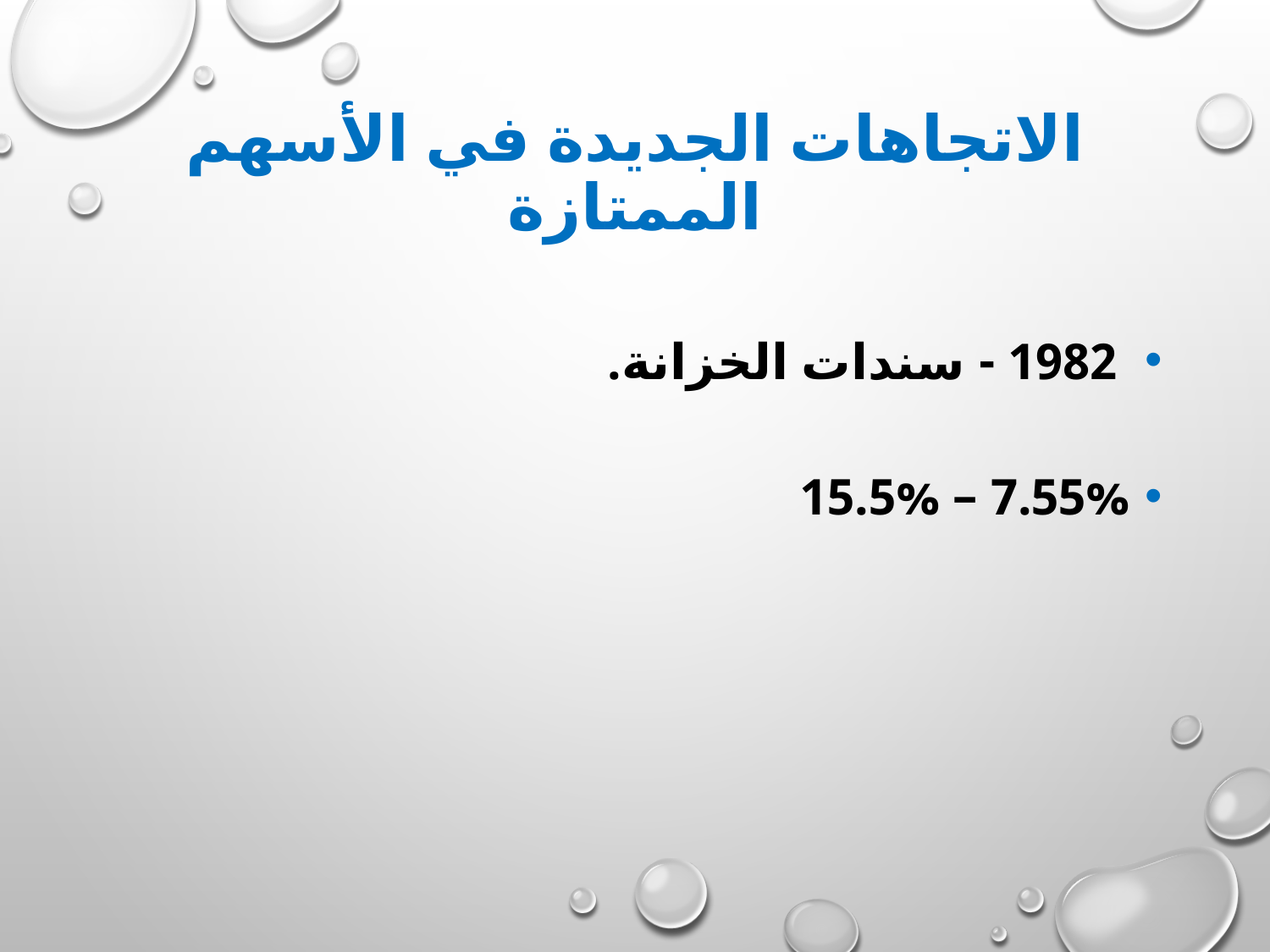

# الاتجاهات الجديدة في الأسهم الممتازة
 1982 - سندات الخزانة.
7.55% – 15.5%